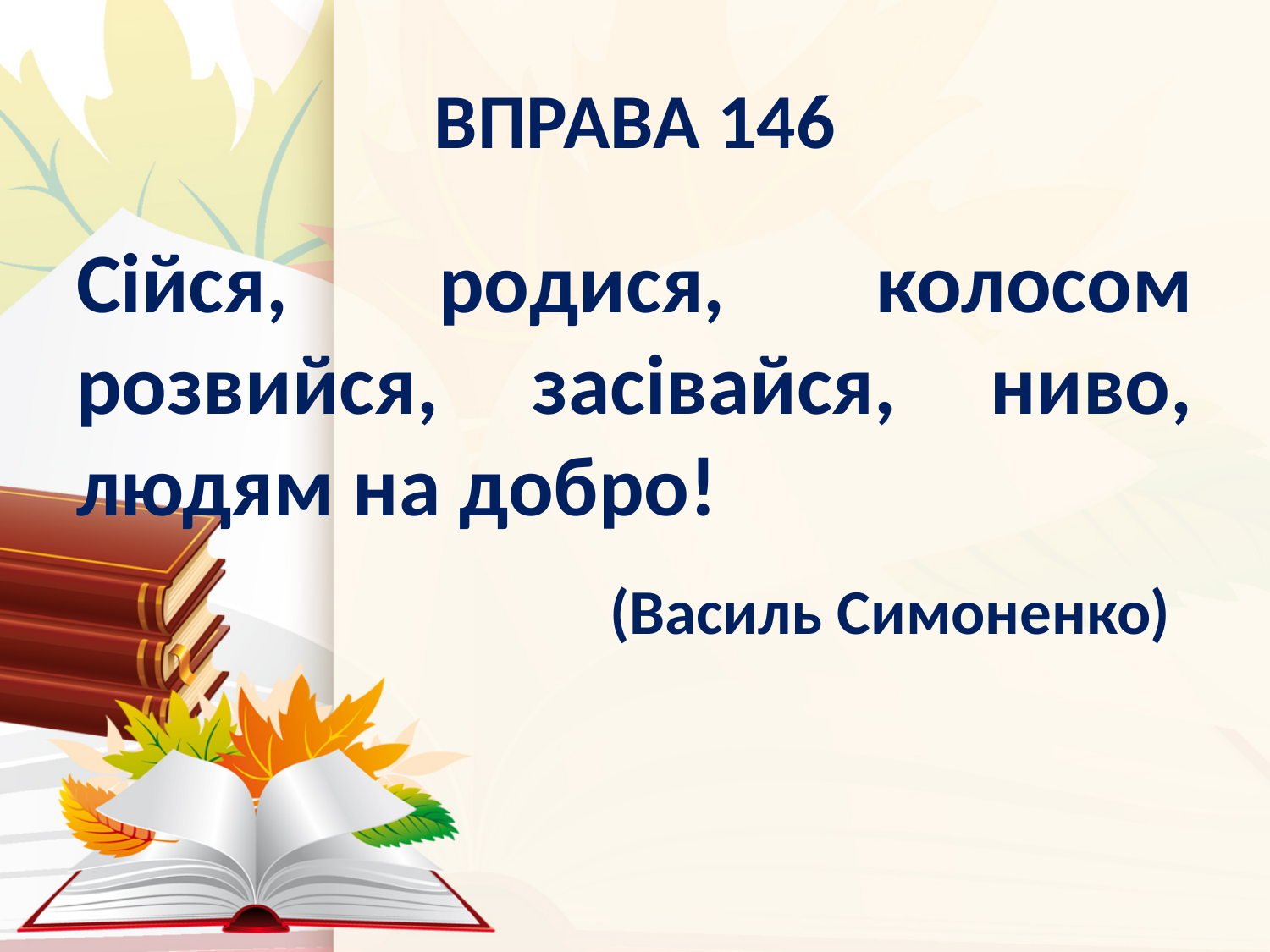

# ВПРАВА 146
Сійся, родися, колосом розвийся, засівайся, ниво, людям на добро!
                            (Василь Симоненко)